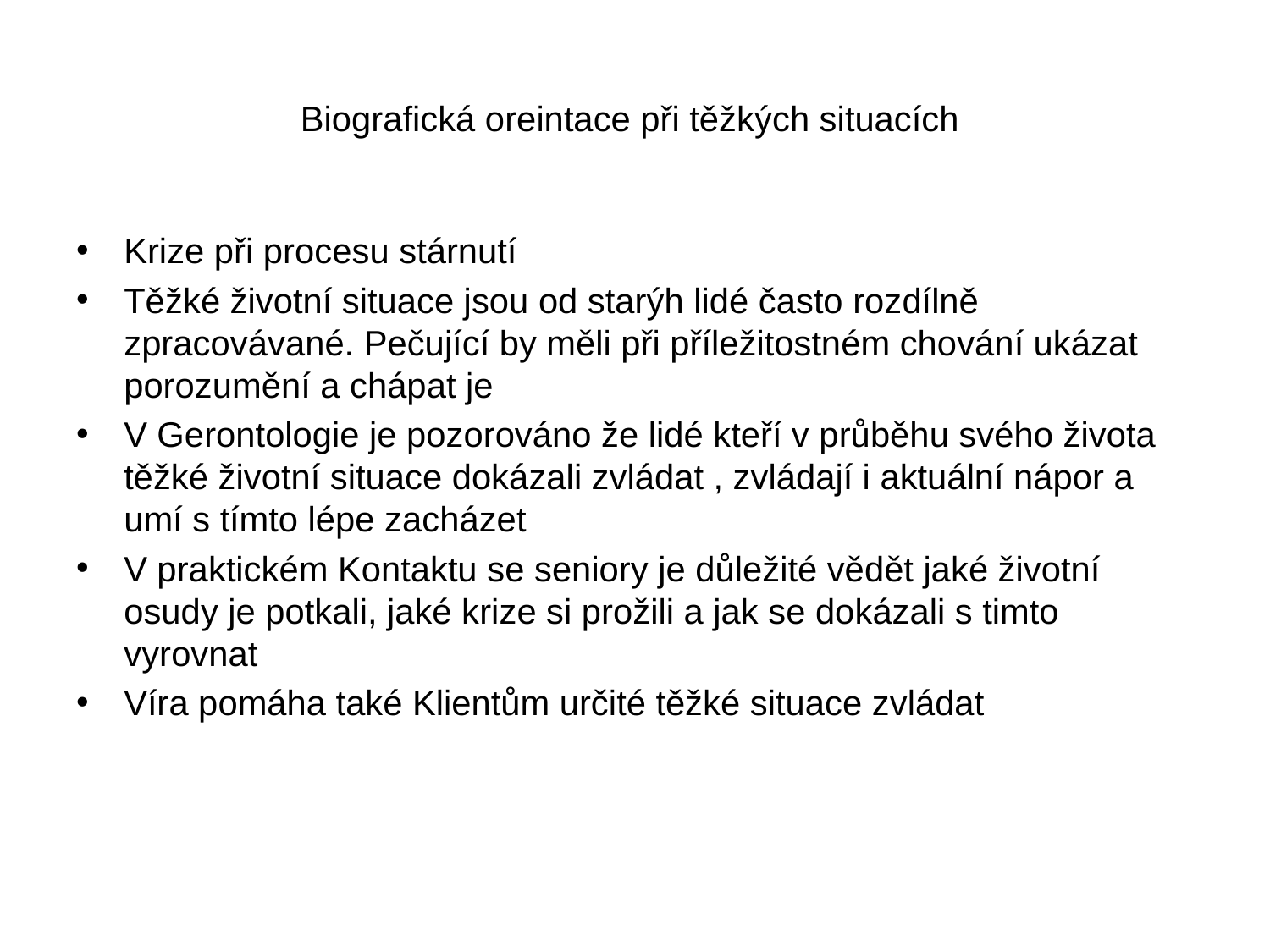

# Biografická oreintace při těžkých situacích
Krize při procesu stárnutí
Těžké životní situace jsou od starýh lidé často rozdílně zpracovávané. Pečující by měli při příležitostném chování ukázat porozumění a chápat je
V Gerontologie je pozorováno že lidé kteří v průběhu svého života těžké životní situace dokázali zvládat , zvládají i aktuální nápor a umí s tímto lépe zacházet
V praktickém Kontaktu se seniory je důležité vědět jaké životní osudy je potkali, jaké krize si prožili a jak se dokázali s timto vyrovnat
Víra pomáha také Klientům určité těžké situace zvládat